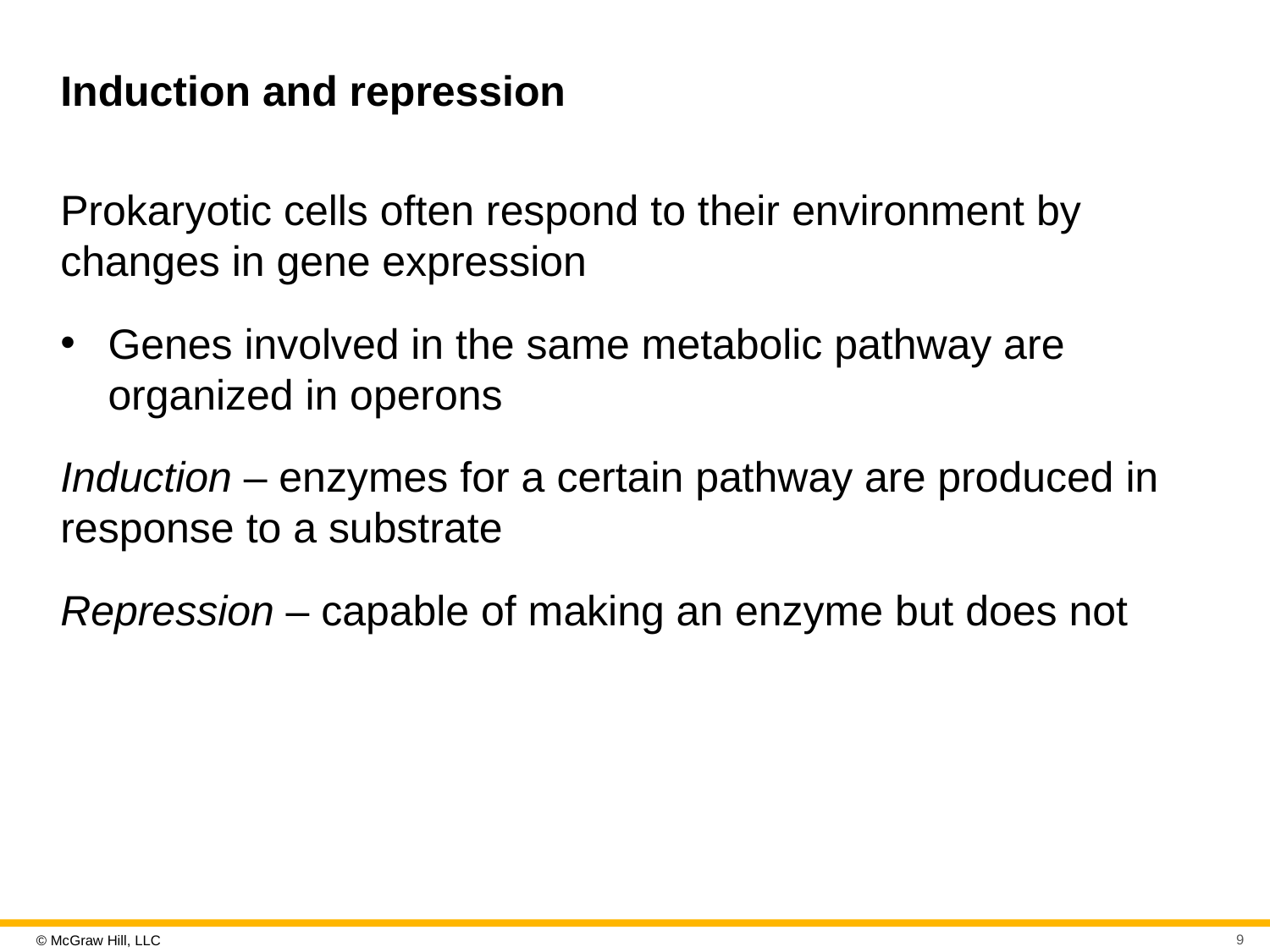

# Induction and repression
Prokaryotic cells often respond to their environment by changes in gene expression
Genes involved in the same metabolic pathway are organized in operons
Induction – enzymes for a certain pathway are produced in response to a substrate
Repression – capable of making an enzyme but does not
9